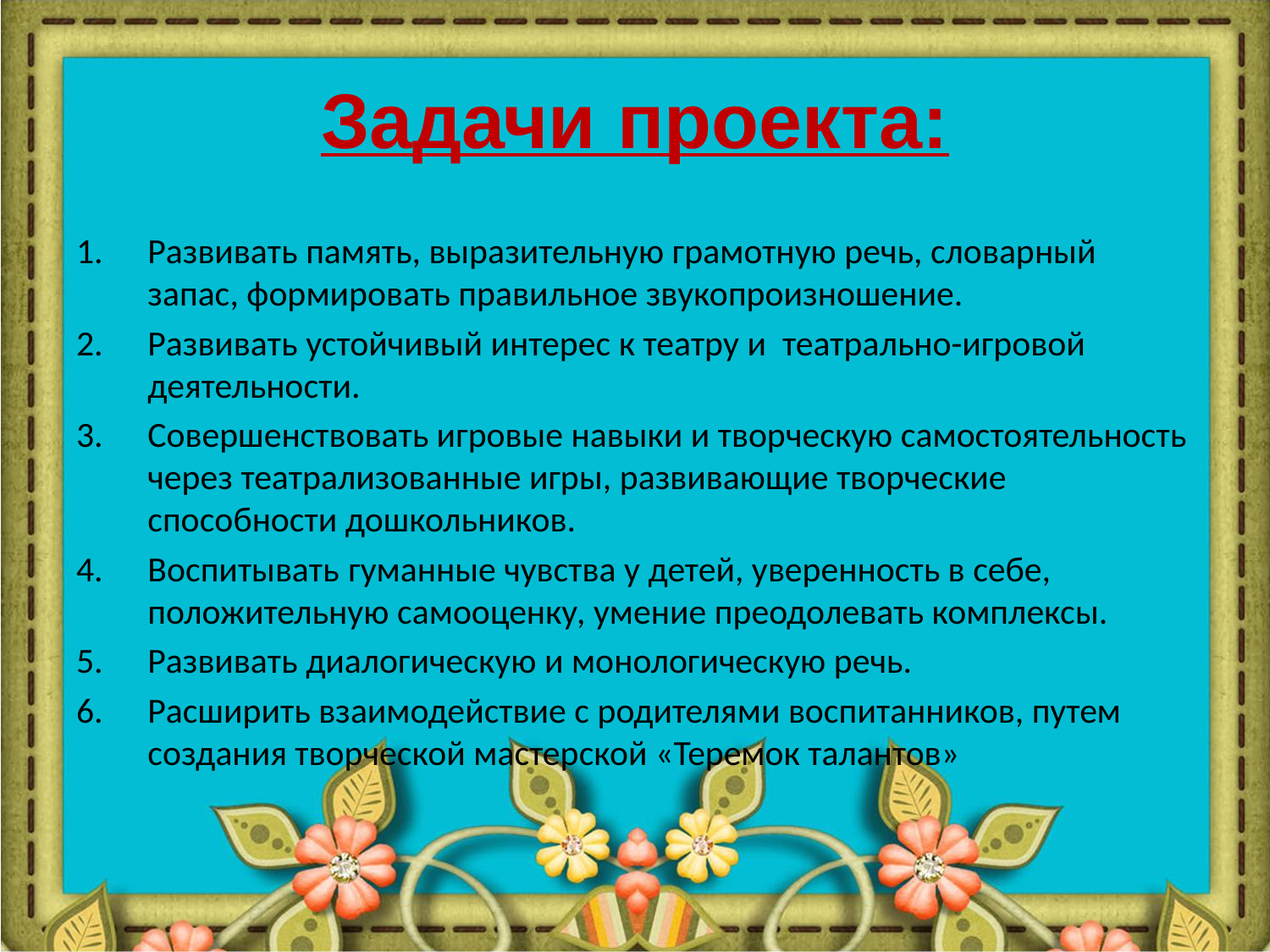

# Задачи проекта:
Развивать память, выразительную грамотную речь, словарный запас, формировать правильное звукопроизношение.
Развивать устойчивый интерес к театру и  театрально-игровой деятельности.
Совершенствовать игровые навыки и творческую самостоятельность через театрализованные игры, развивающие творческие способности дошкольников.
Воспитывать гуманные чувства у детей, уверенность в себе, положительную самооценку, умение преодолевать комплексы.
Развивать диалогическую и монологическую речь.
Расширить взаимодействие с родителями воспитанников, путем создания творческой мастерской «Теремок талантов»